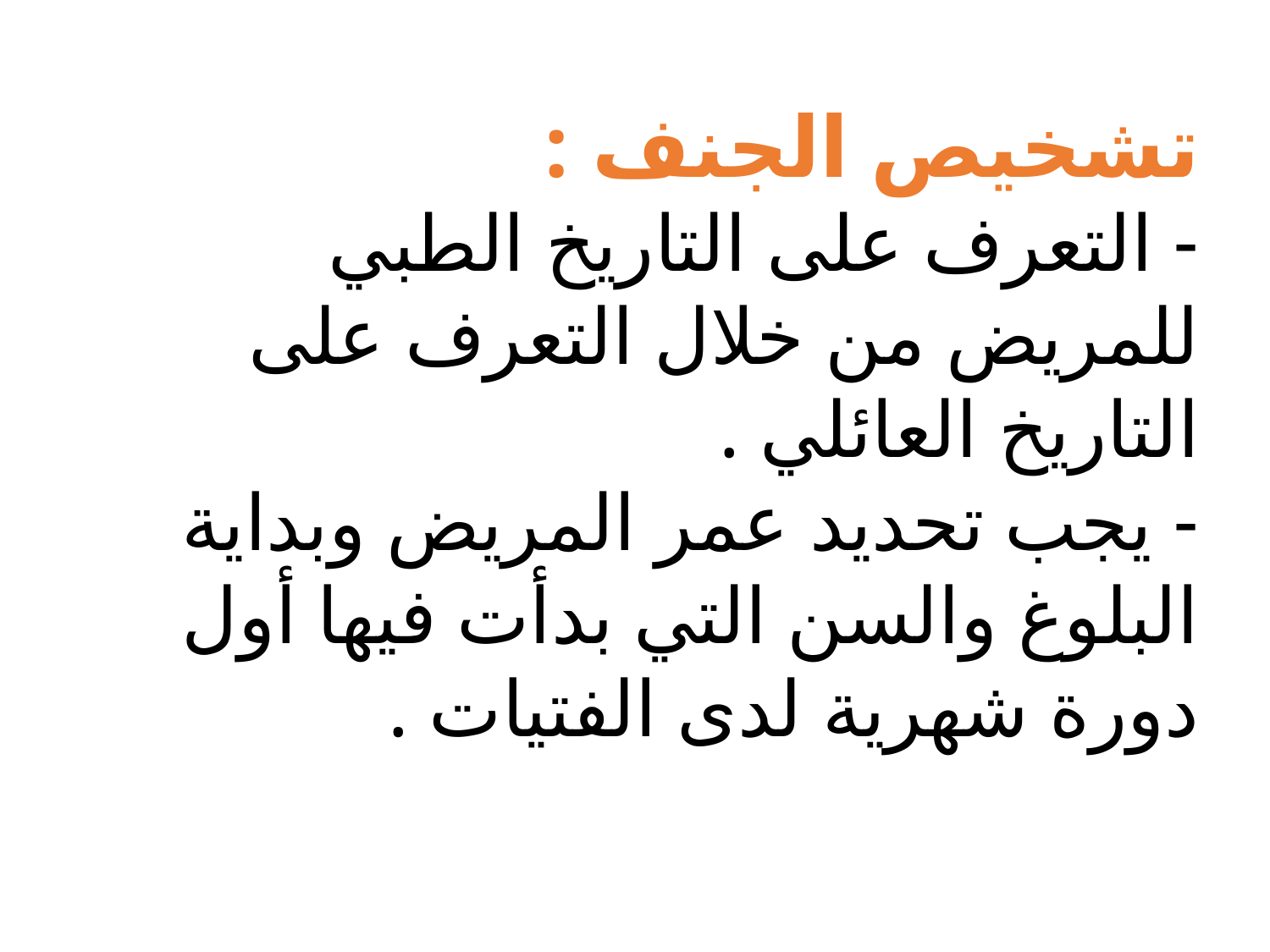

تشخيص الجنف :
- التعرف على التاريخ الطبي للمريض من خلال التعرف على التاريخ العائلي .
- يجب تحديد عمر المريض وبداية البلوغ والسن التي بدأت فيها أول دورة شهرية لدى الفتيات .